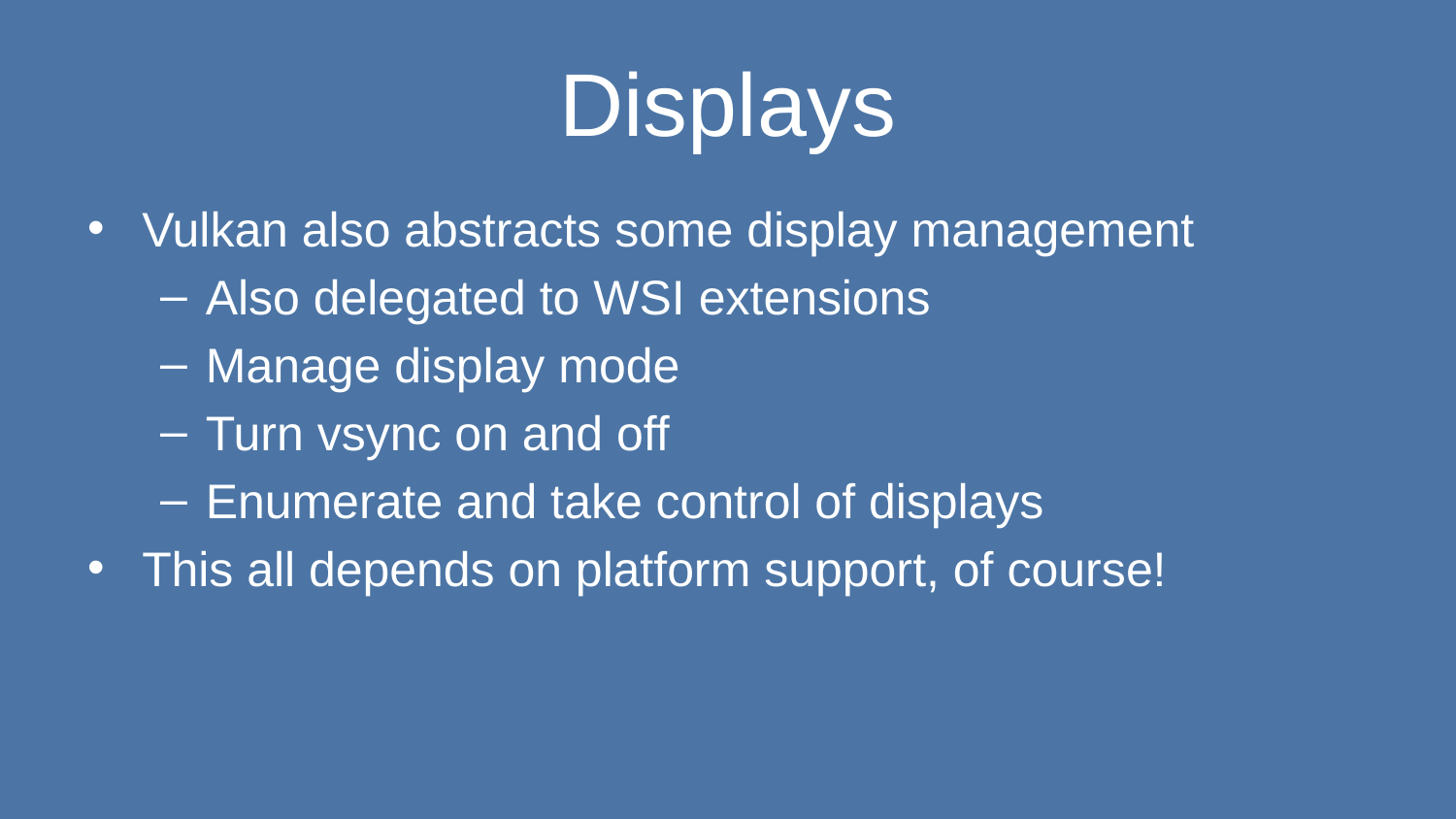

# Displays
Vulkan also abstracts some display management
Also delegated to WSI extensions
Manage display mode
Turn vsync on and off
Enumerate and take control of displays
This all depends on platform support, of course!